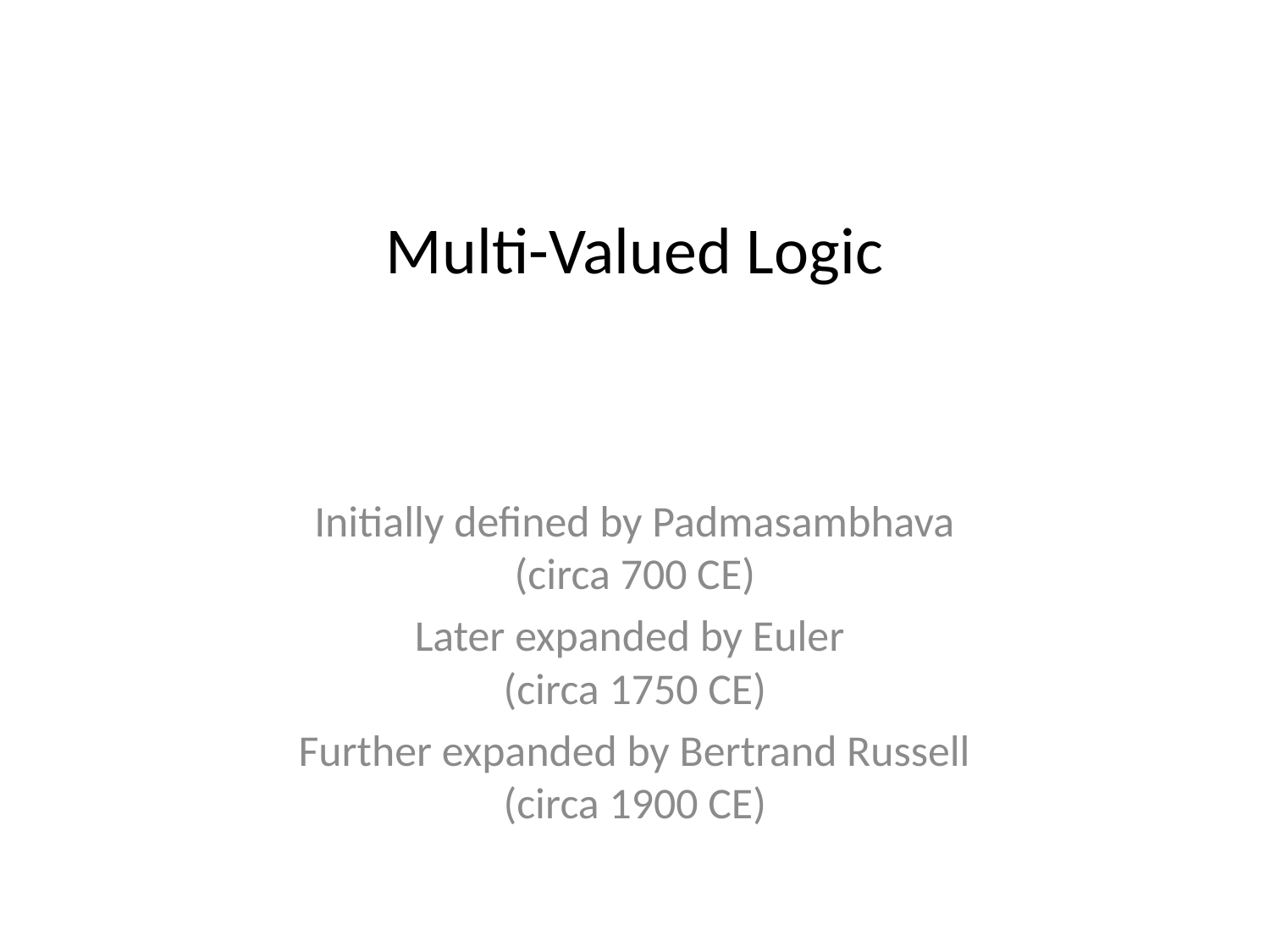

# Multi-Valued Logic
Initially defined by Padmasambhava
(circa 700 CE)
Later expanded by Euler
(circa 1750 CE)
Further expanded by Bertrand Russell
(circa 1900 CE)